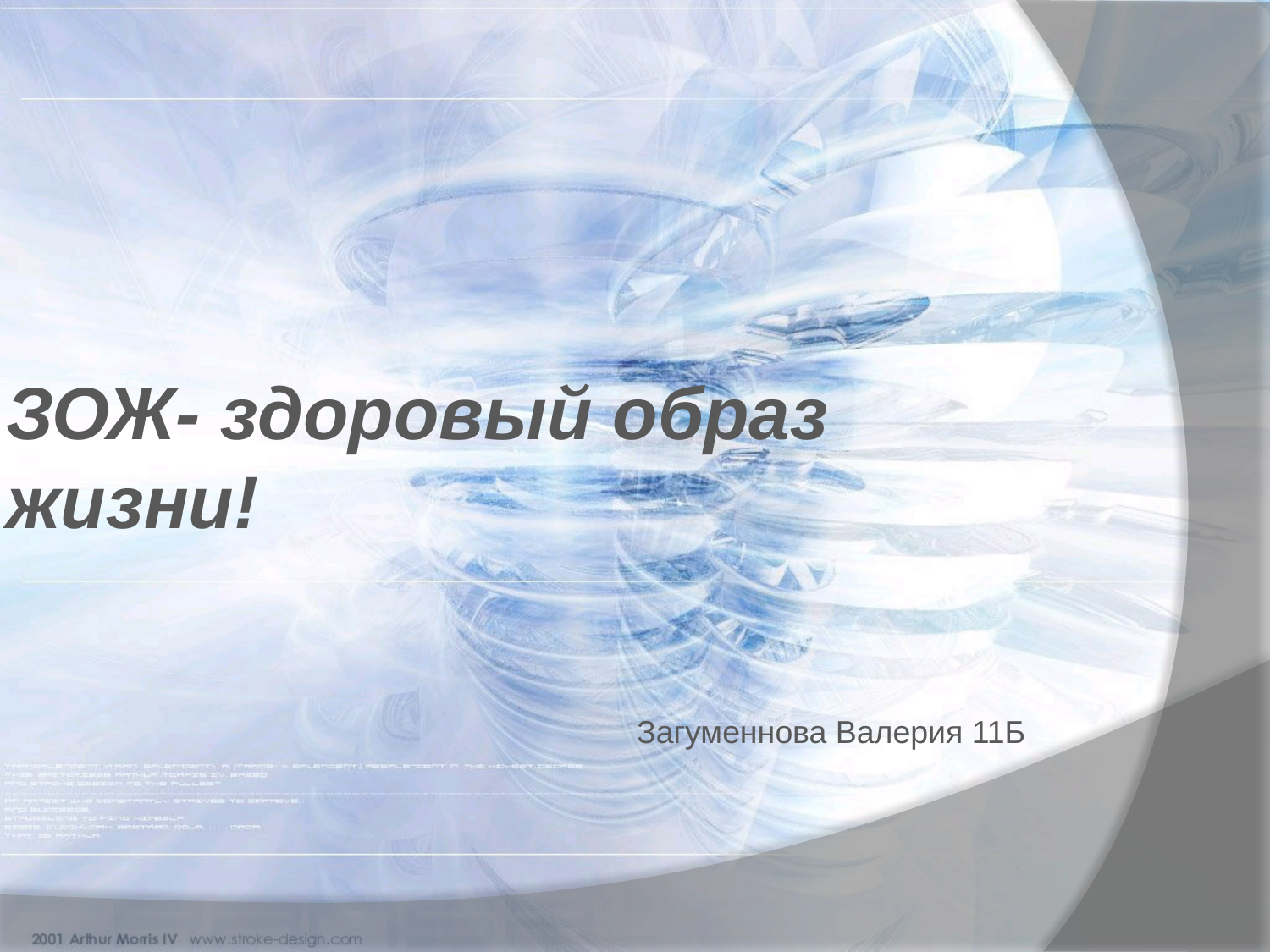

ЗОЖ- здоровый образ жизни!
Загуменнова Валерия 11Б